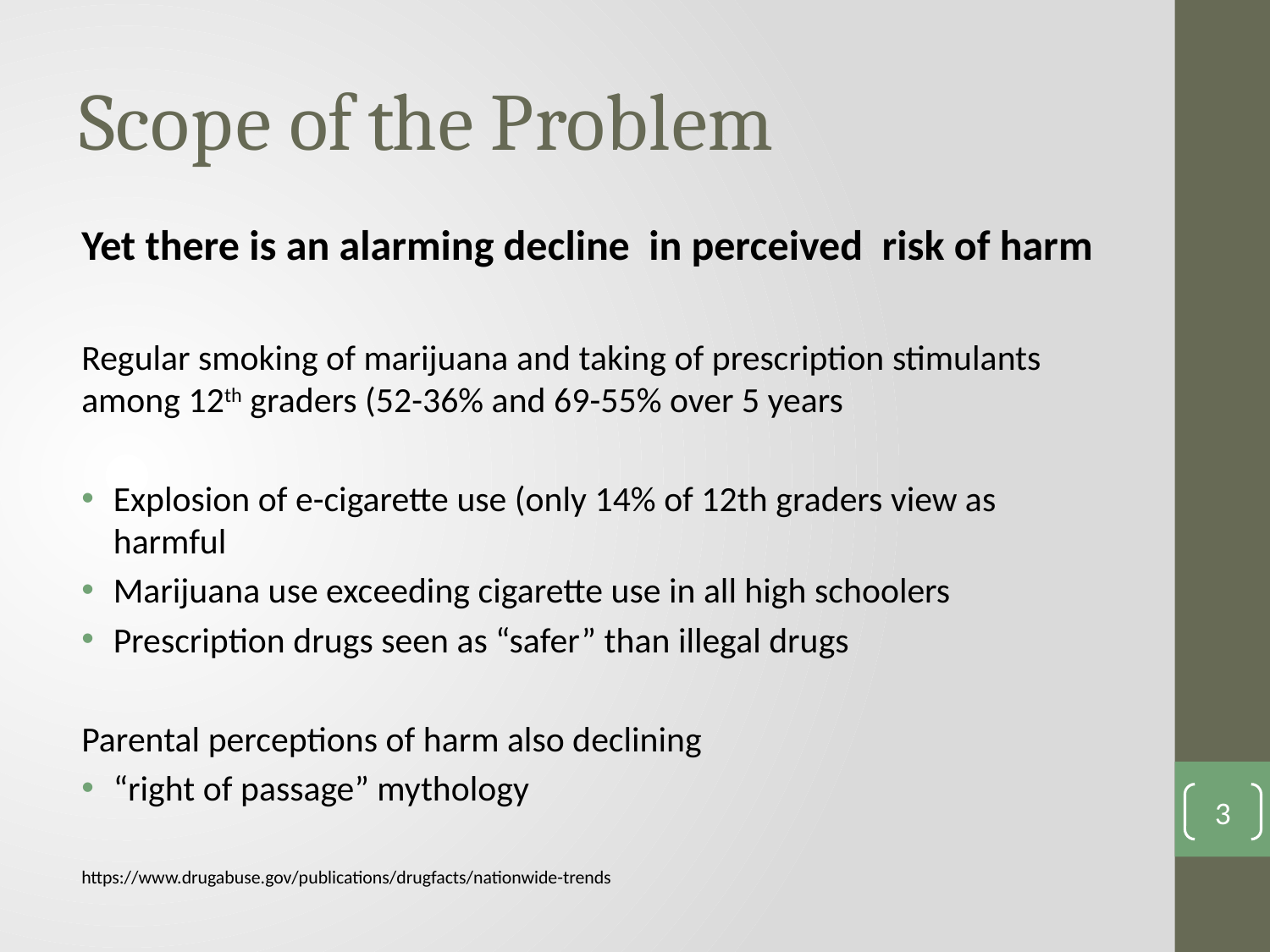

# Scope of the Problem
Yet there is an alarming decline  in perceived  risk of harm

Regular smoking of marijuana and taking of prescription stimulants among 12th graders (52-36% and 69-55% over 5 years

Explosion of e-cigarette use (only 14% of 12th graders view as harmful
Marijuana use exceeding cigarette use in all high schoolers
Prescription drugs seen as “safer” than illegal drugs

Parental perceptions of harm also declining
“right of passage” mythology

https://www.drugabuse.gov/publications/drugfacts/nationwide-trends

3